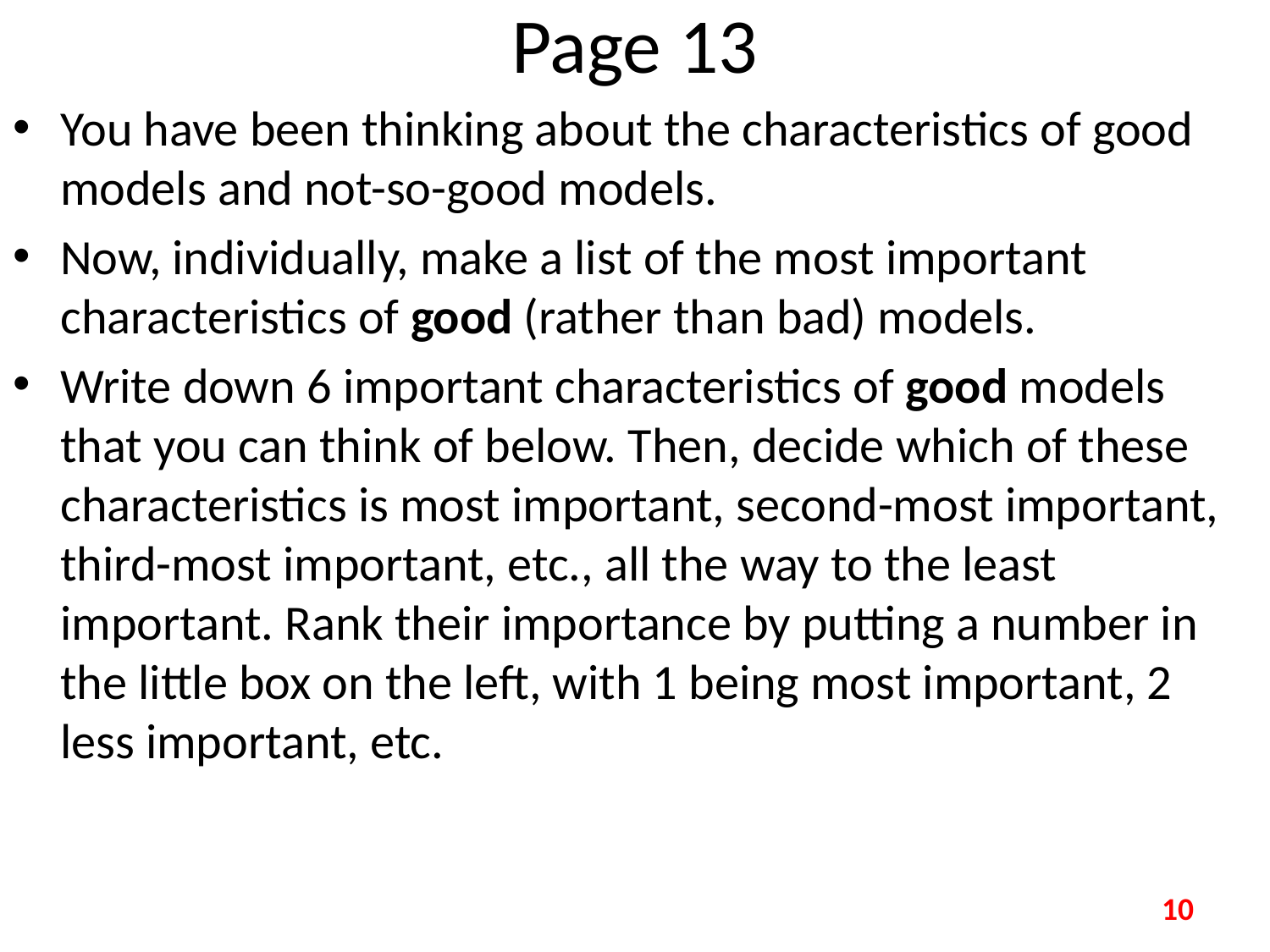

# Page 13
You have been thinking about the characteristics of good models and not-so-good models.
Now, individually, make a list of the most important characteristics of good (rather than bad) models.
Write down 6 important characteristics of good models that you can think of below. Then, decide which of these characteristics is most important, second-most important, third-most important, etc., all the way to the least important. Rank their importance by putting a number in the little box on the left, with 1 being most important, 2 less important, etc.

10